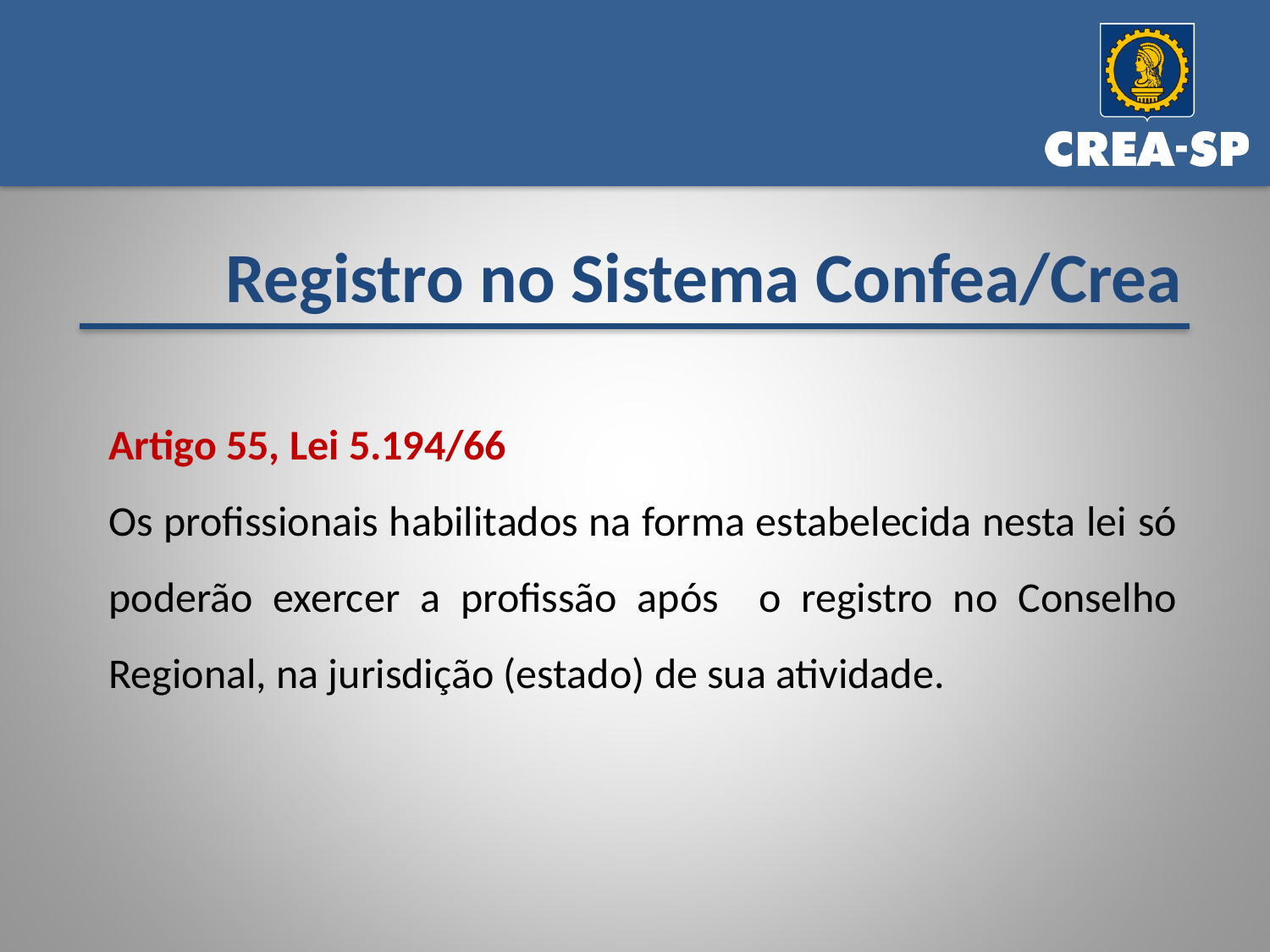

Registro no Sistema Confea/Crea
Artigo 55, Lei 5.194/66
Os profissionais habilitados na forma estabelecida nesta lei só poderão exercer a profissão após  o registro no Conselho Regional, na jurisdição (estado) de sua atividade.